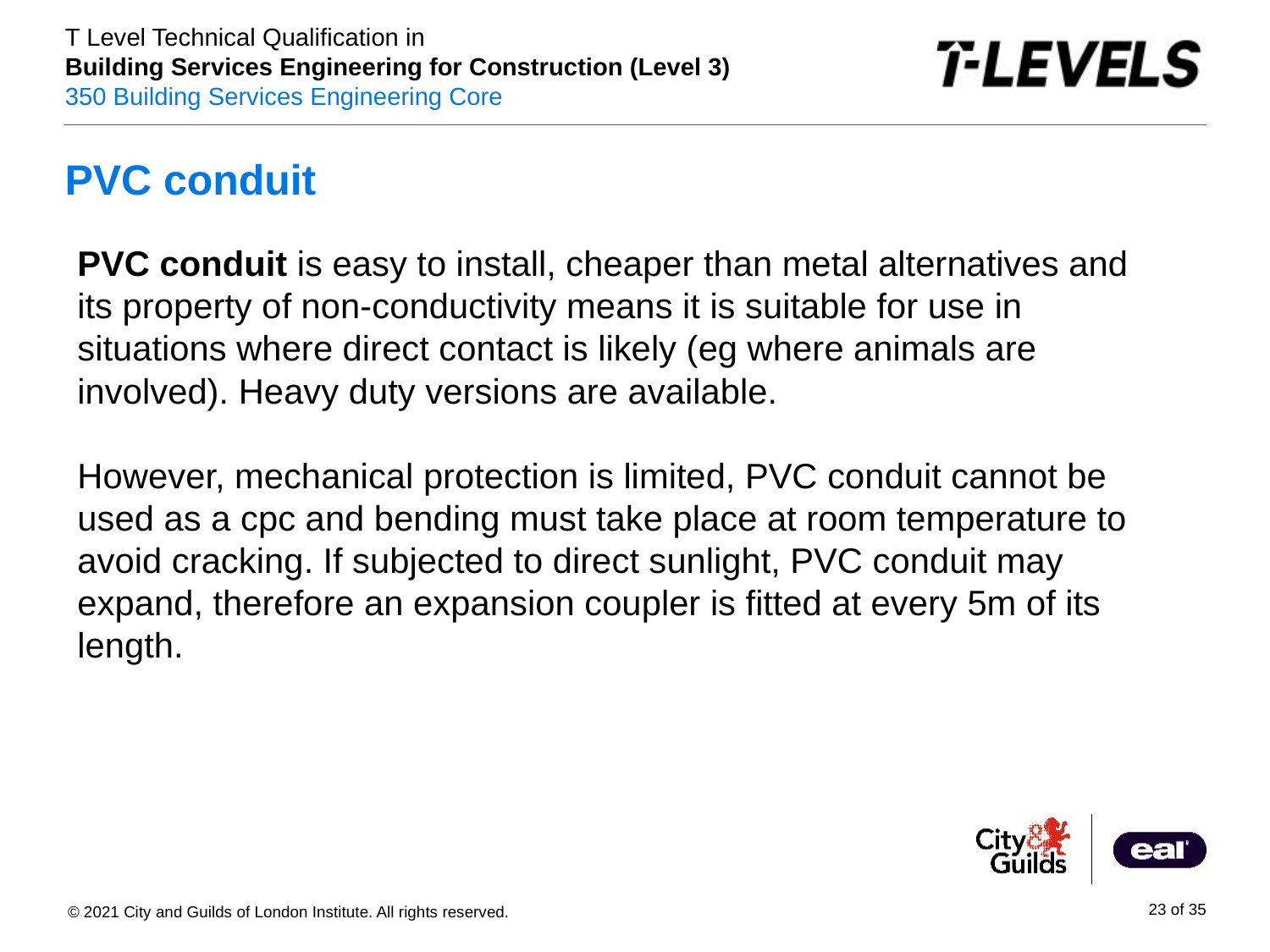

# PVC conduit
PVC conduit is easy to install, cheaper than metal alternatives and its property of non-conductivity means it is suitable for use in situations where direct contact is likely (eg where animals are involved). Heavy duty versions are available.

However, mechanical protection is limited, PVC conduit cannot be used as a cpc and bending must take place at room temperature to avoid cracking. If subjected to direct sunlight, PVC conduit may expand, therefore an expansion coupler is fitted at every 5m of its length.